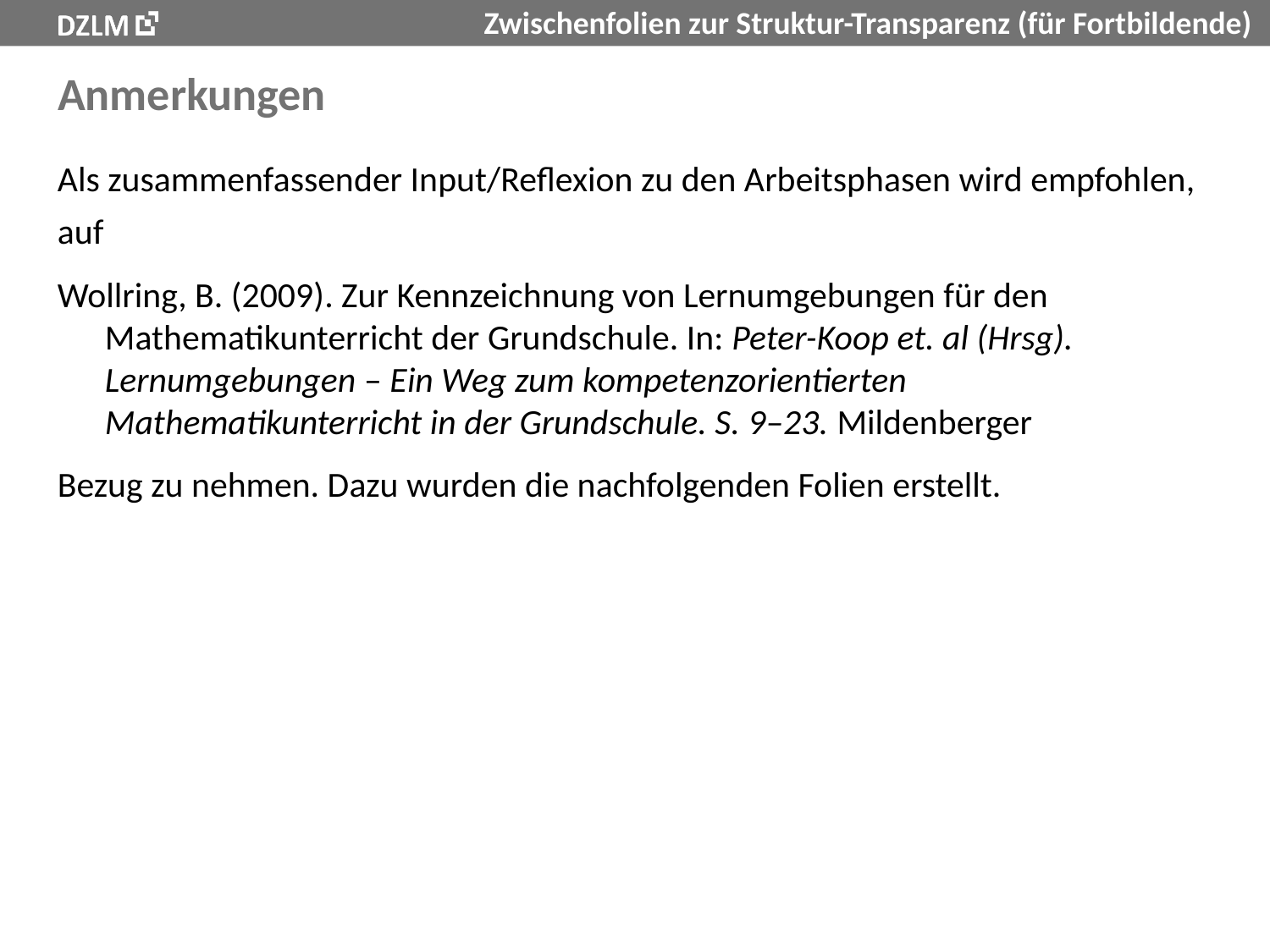

# Anmerkungen
Als zusammenfassender Input/Reflexion zu den Arbeitsphasen wird empfohlen,
auf
Wollring, B. (2009). Zur Kennzeichnung von Lernumgebungen für den Mathematikunterricht der Grundschule. In: Peter-Koop et. al (Hrsg). Lernumgebungen – Ein Weg zum kompetenzorientierten Mathematikunterricht in der Grundschule. S. 9–23. Mildenberger
Bezug zu nehmen. Dazu wurden die nachfolgenden Folien erstellt.